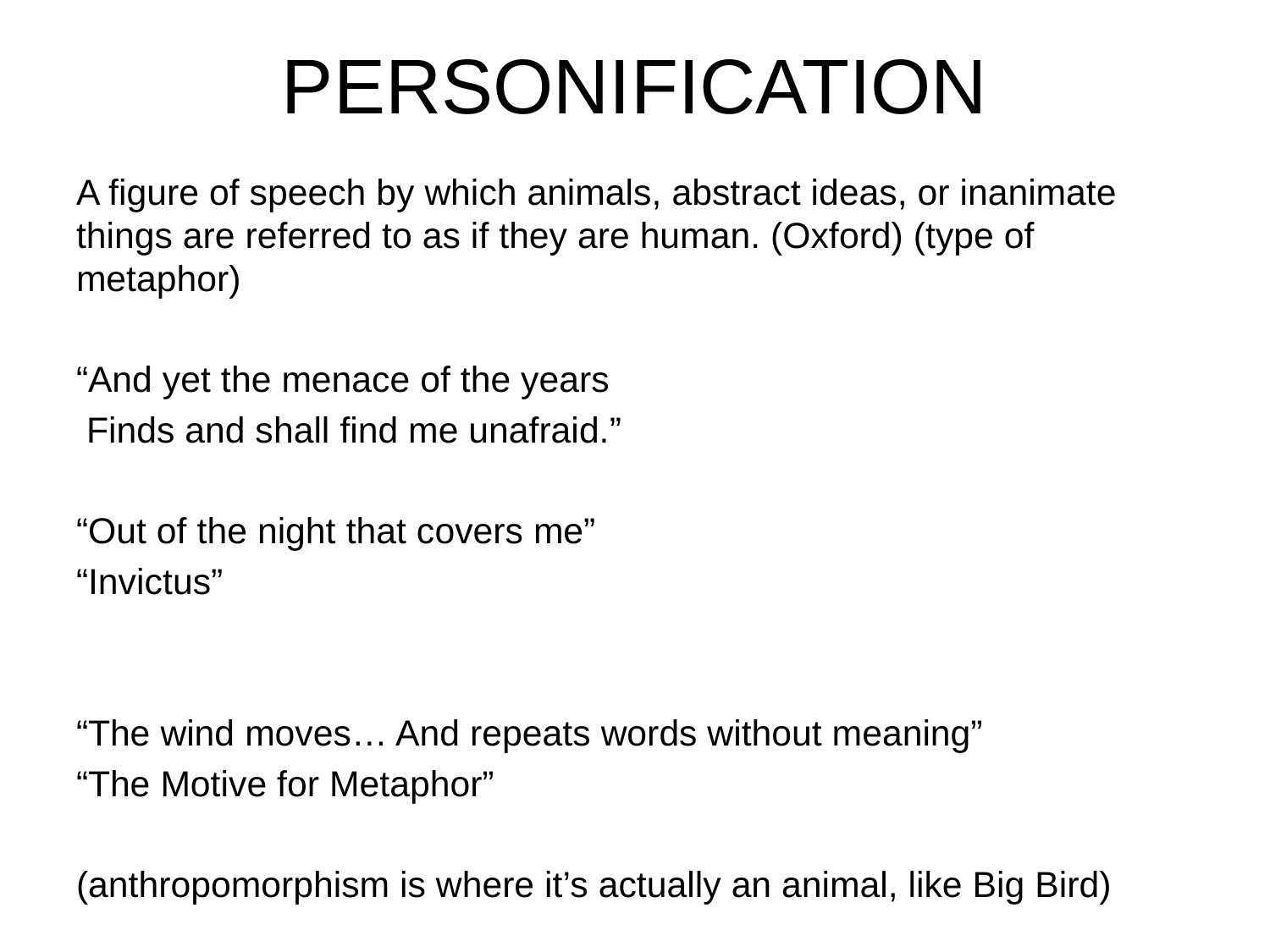

# PERSONIFICATION
A figure of speech by which animals, abstract ideas, or inanimate things are referred to as if they are human. (Oxford) (type of metaphor)

“And yet the menace of the years
 Finds and shall find me unafraid.”

“Out of the night that covers me”
“Invictus”

“The wind moves… And repeats words without meaning”
“The Motive for Metaphor”

(anthropomorphism is where it’s actually an animal, like Big Bird)